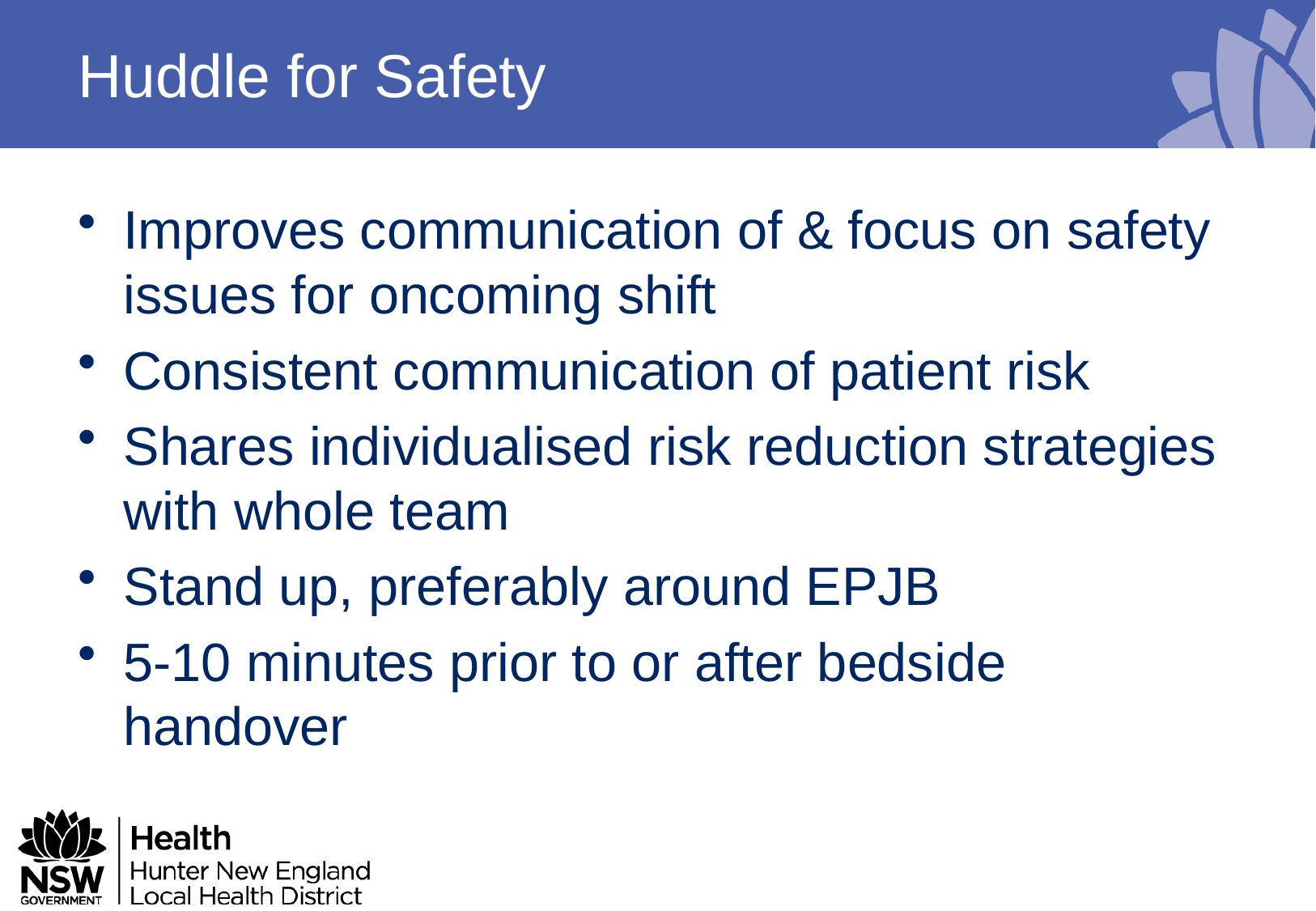

# Huddle for Safety
Improves communication of & focus on safety issues for oncoming shift
Consistent communication of patient risk
Shares individualised risk reduction strategies with whole team
Stand up, preferably around EPJB
5-10 minutes prior to or after bedside handover